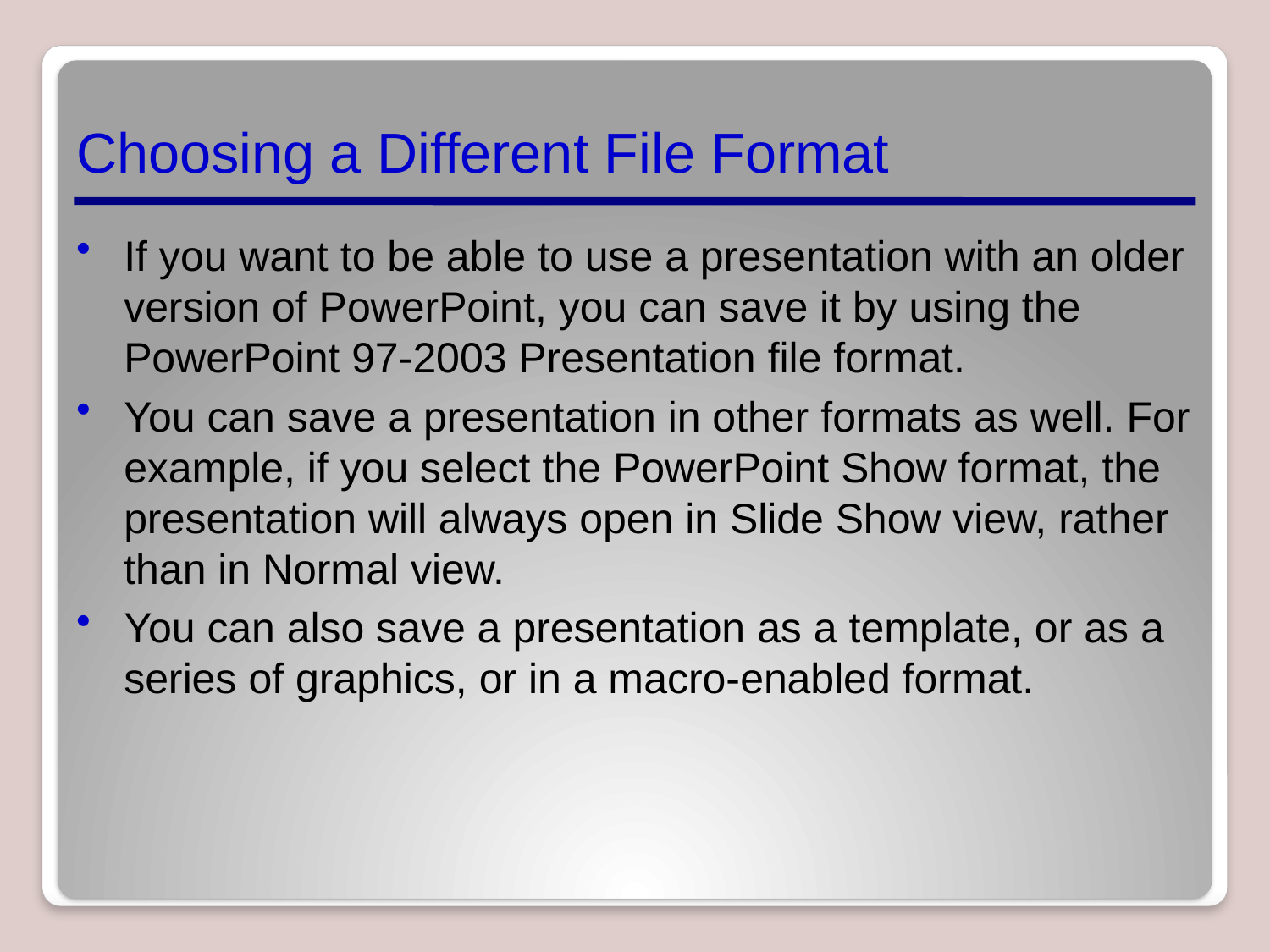

# Choosing a Different File Format
If you want to be able to use a presentation with an older version of PowerPoint, you can save it by using the PowerPoint 97-2003 Presentation file format.
You can save a presentation in other formats as well. For example, if you select the PowerPoint Show format, the presentation will always open in Slide Show view, rather than in Normal view.
You can also save a presentation as a template, or as a series of graphics, or in a macro-enabled format.